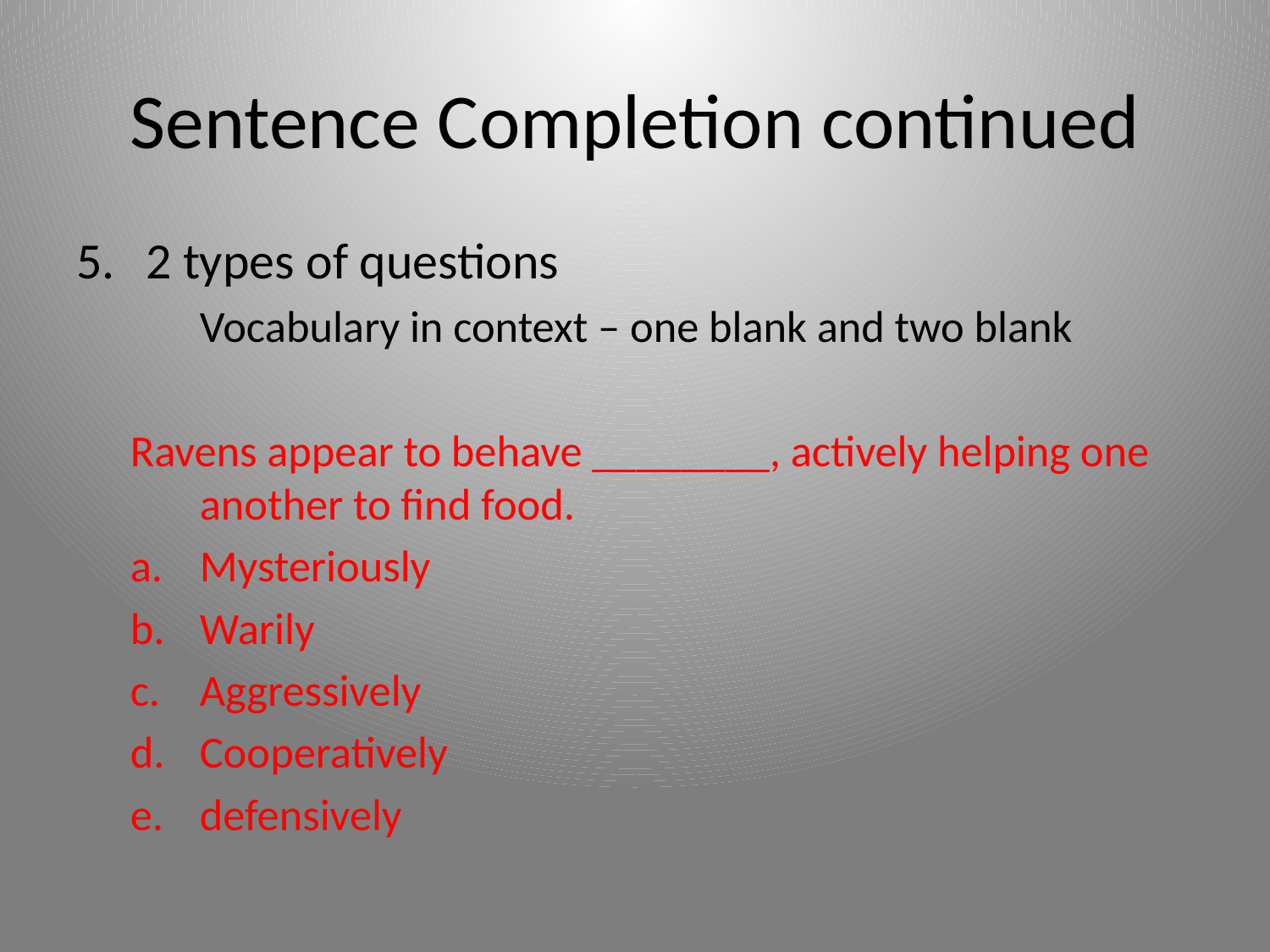

# Sentence Completion continued
2 types of questions
	Vocabulary in context – one blank and two blank

Ravens appear to behave ________, actively helping one another to find food.
Mysteriously
Warily
Aggressively
Cooperatively
defensively